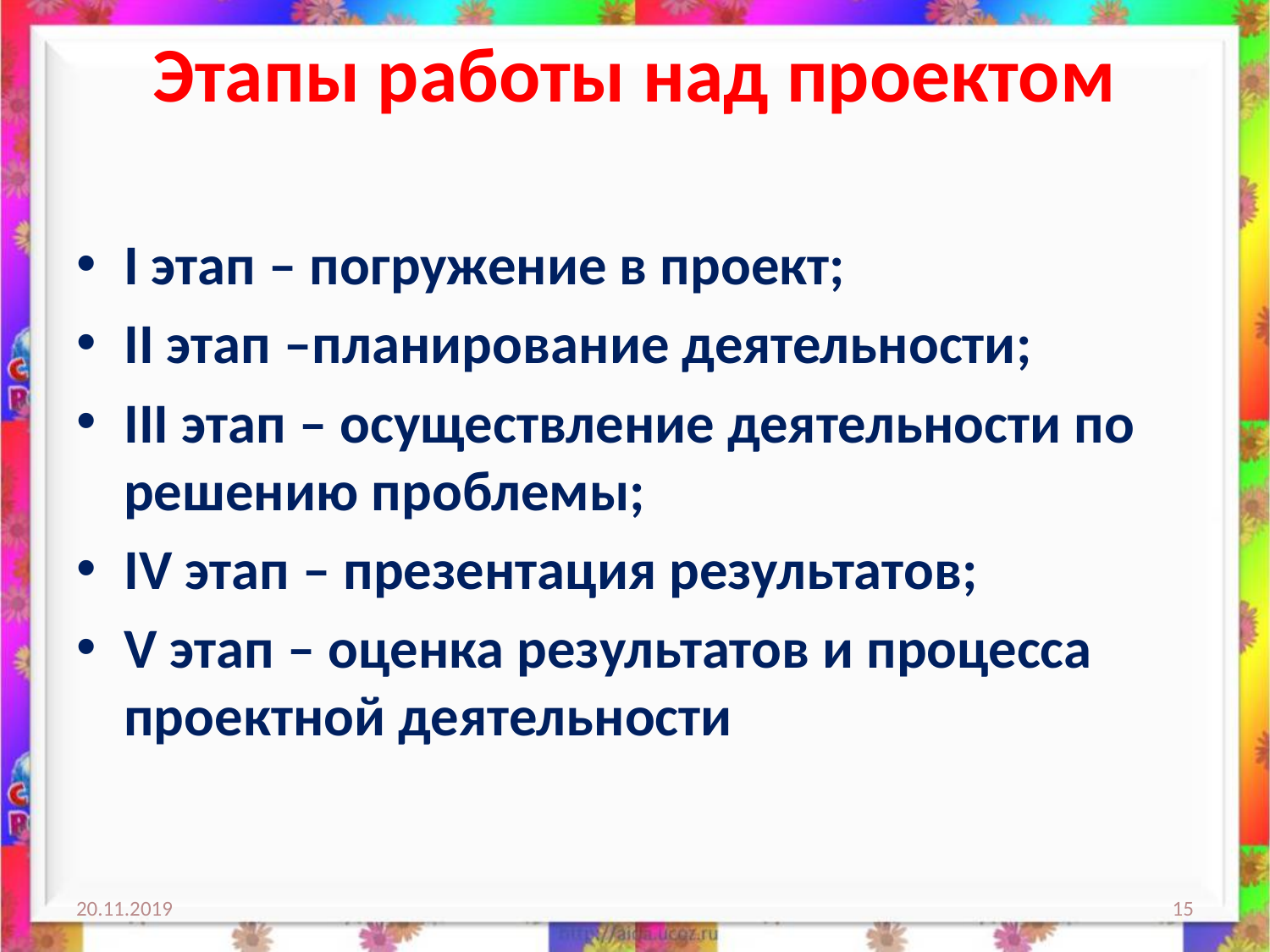

# Этапы работы над проектом
I этап – погружение в проект;
II этап –планирование деятельности;
III этап – осуществление деятельности по решению проблемы;
IV этап – презентация результатов;
V этап – оценка результатов и процесса проектной деятельности
20.11.2019
15